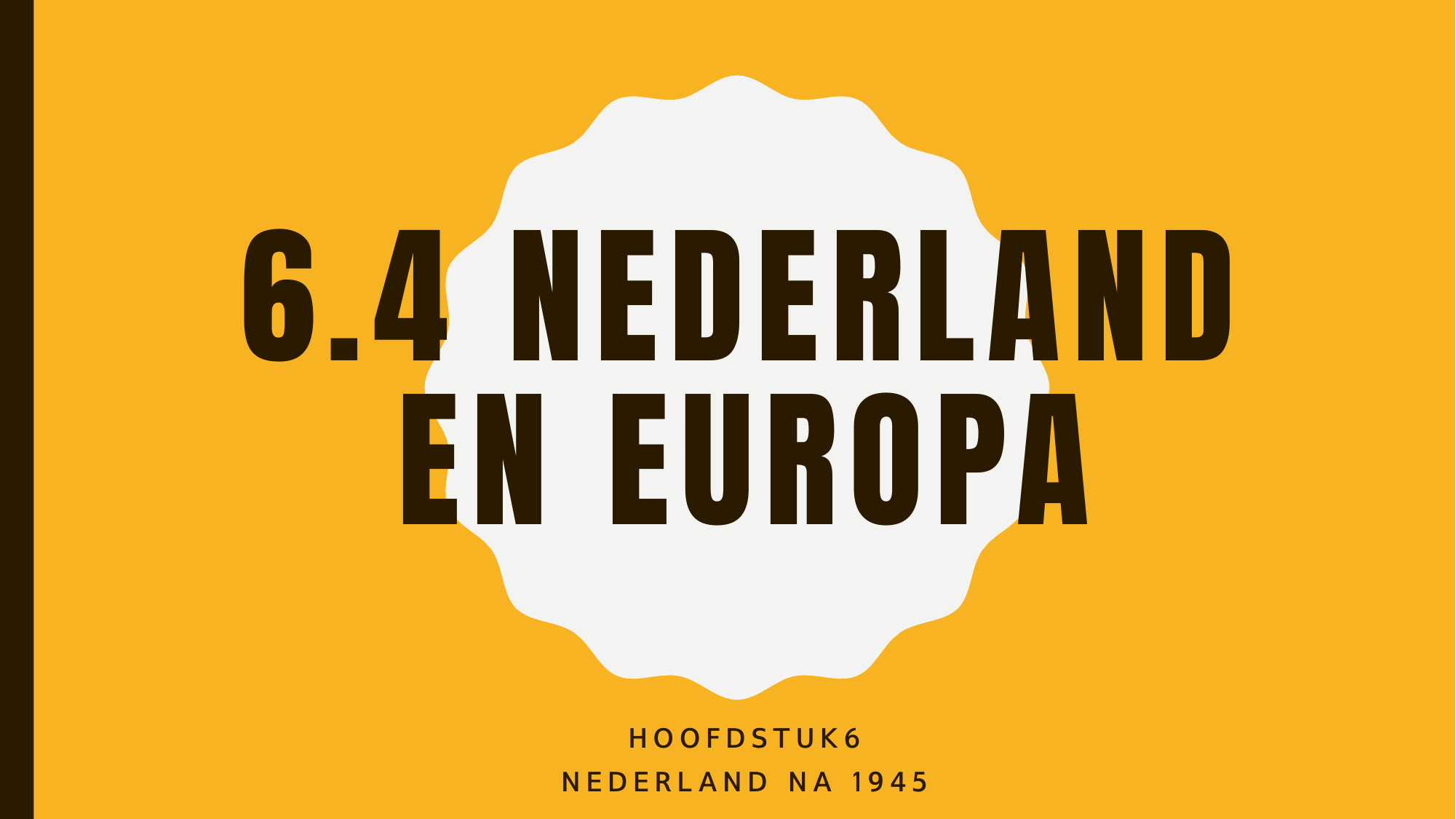

# 6.4 Nederland en europa
Hoofdstuk6
Nederland na 1945